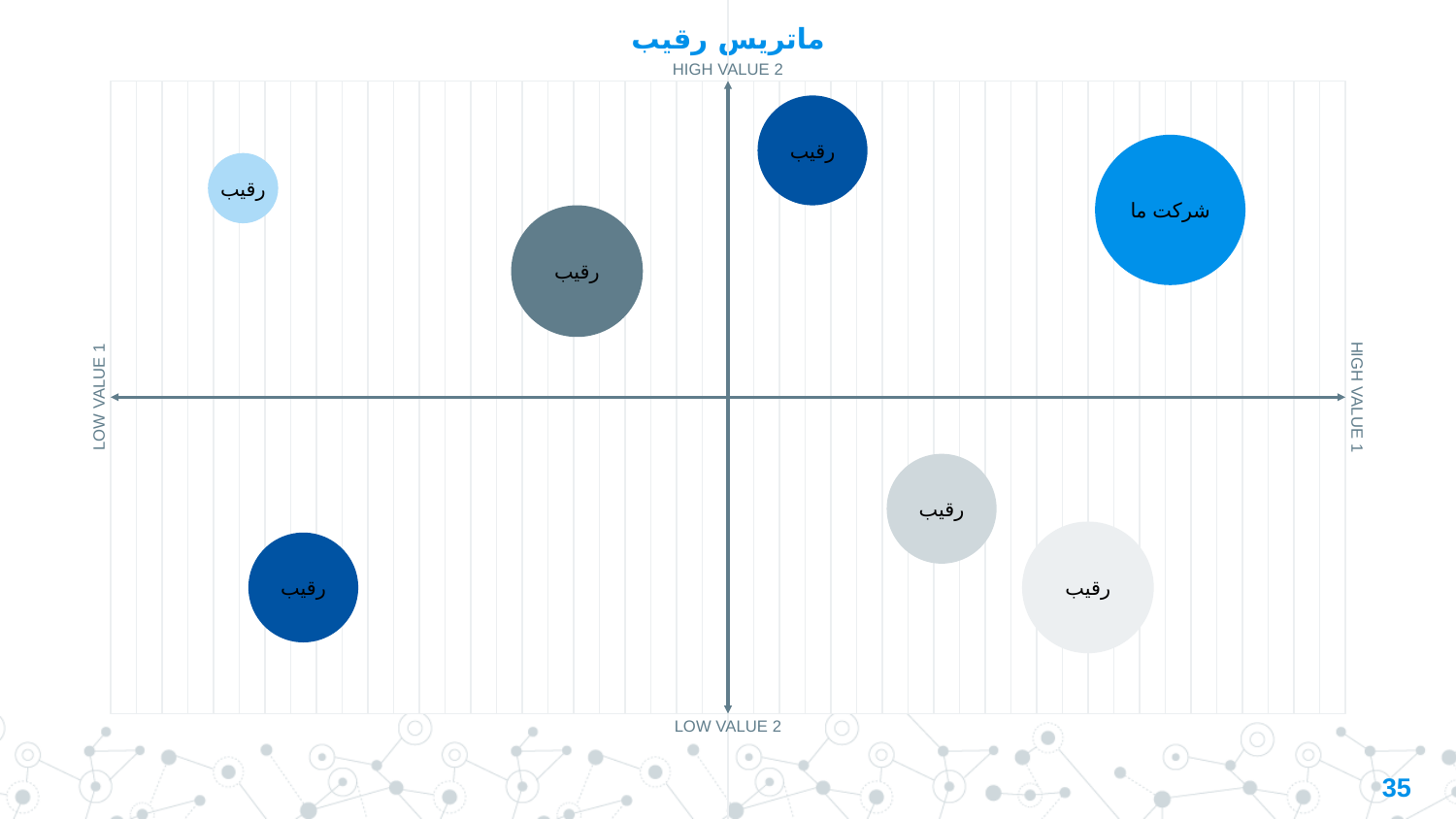

# ماتریس رقیب
HIGH VALUE 2

رقیب
شرکت ما
رقیب
رقیب
HIGH VALUE 1
LOW VALUE 1
رقیب
رقیب
رقیب
LOW VALUE 2
35